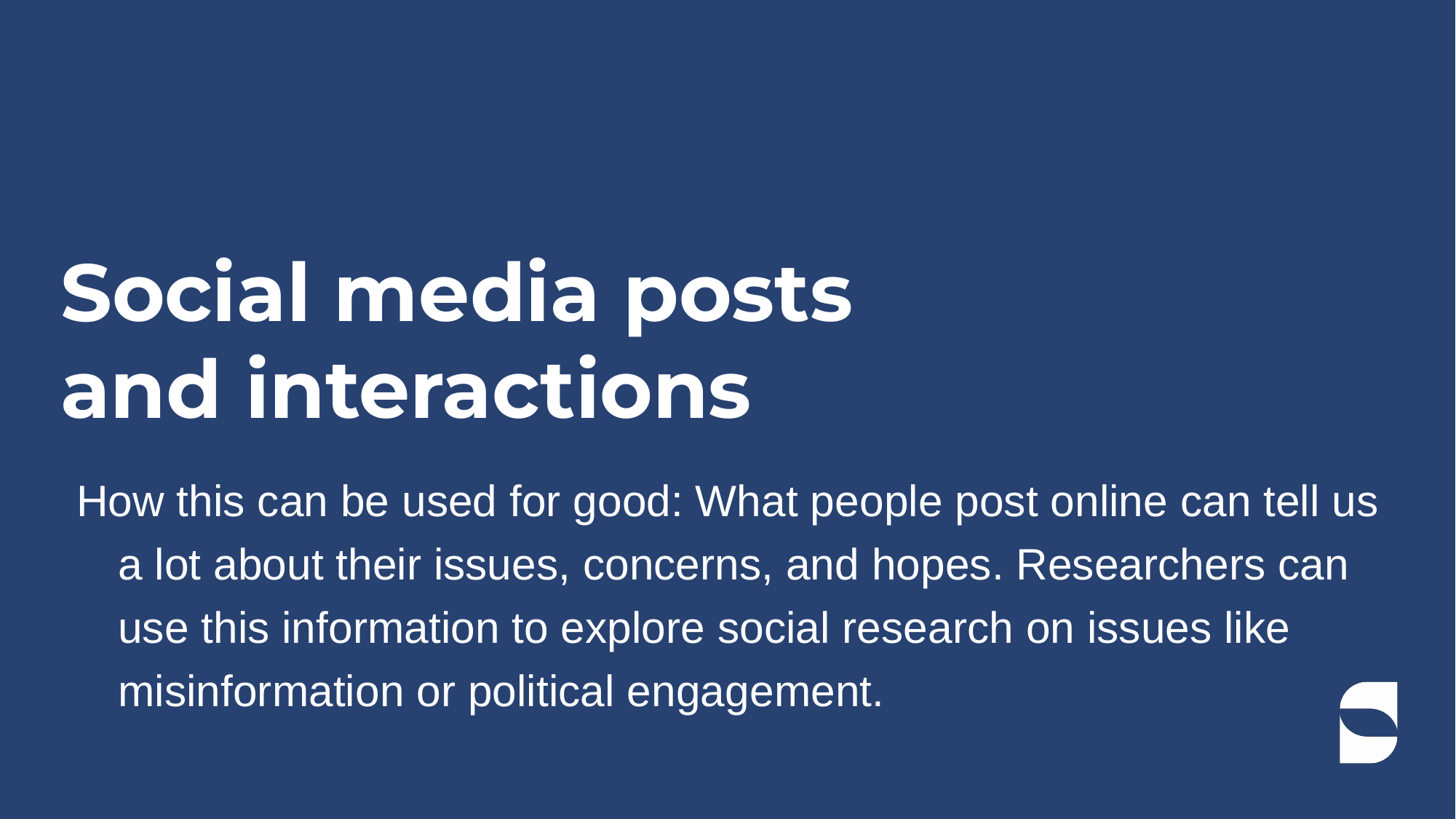

# Social media posts and interactions
How this can be used for good: What people post online can tell us a lot about their issues, concerns, and hopes. Researchers can use this information to explore social research on issues like misinformation or political engagement.